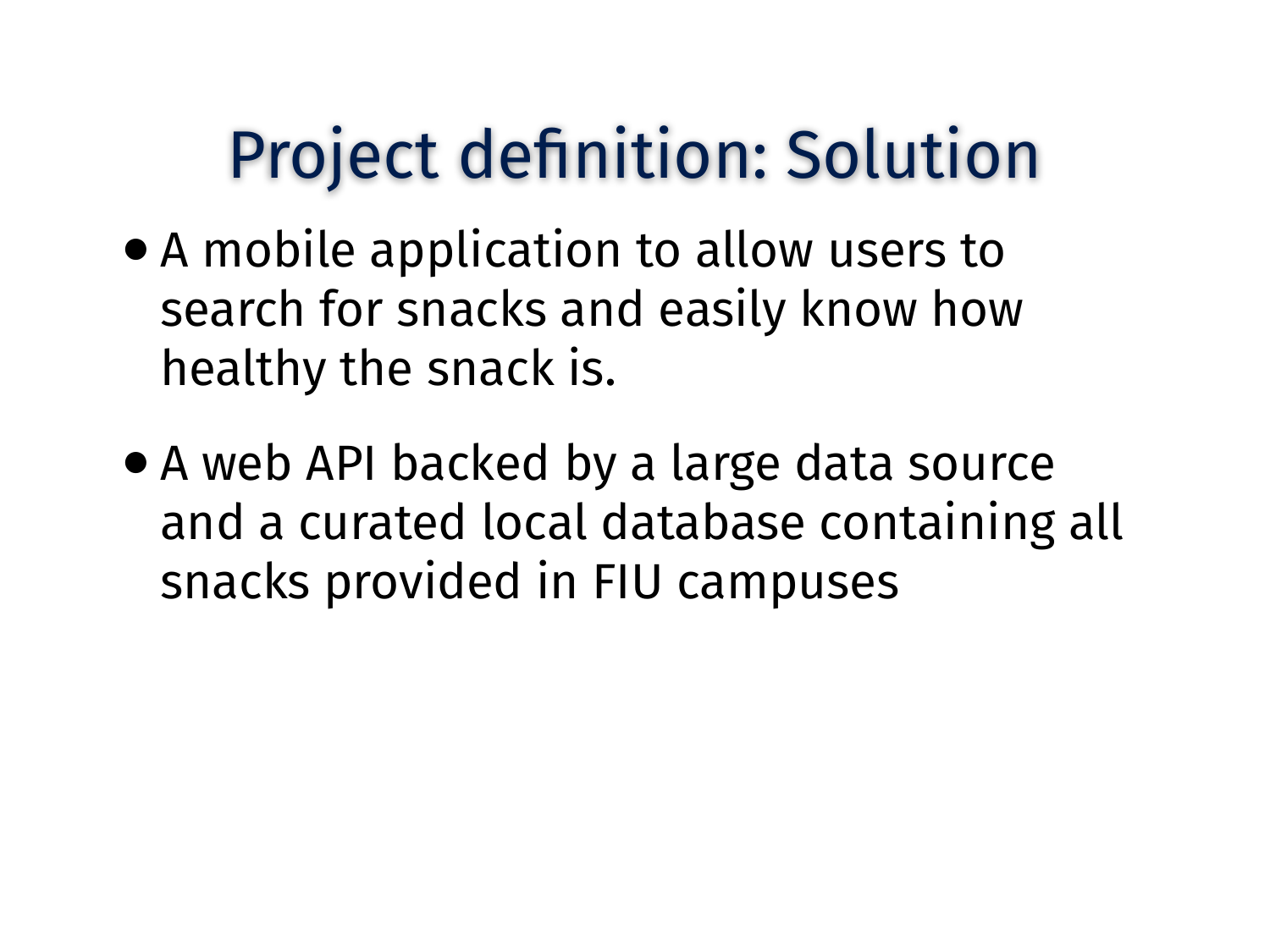

# Project definition: Solution
A mobile application to allow users to search for snacks and easily know how healthy the snack is.
A web API backed by a large data source and a curated local database containing all snacks provided in FIU campuses